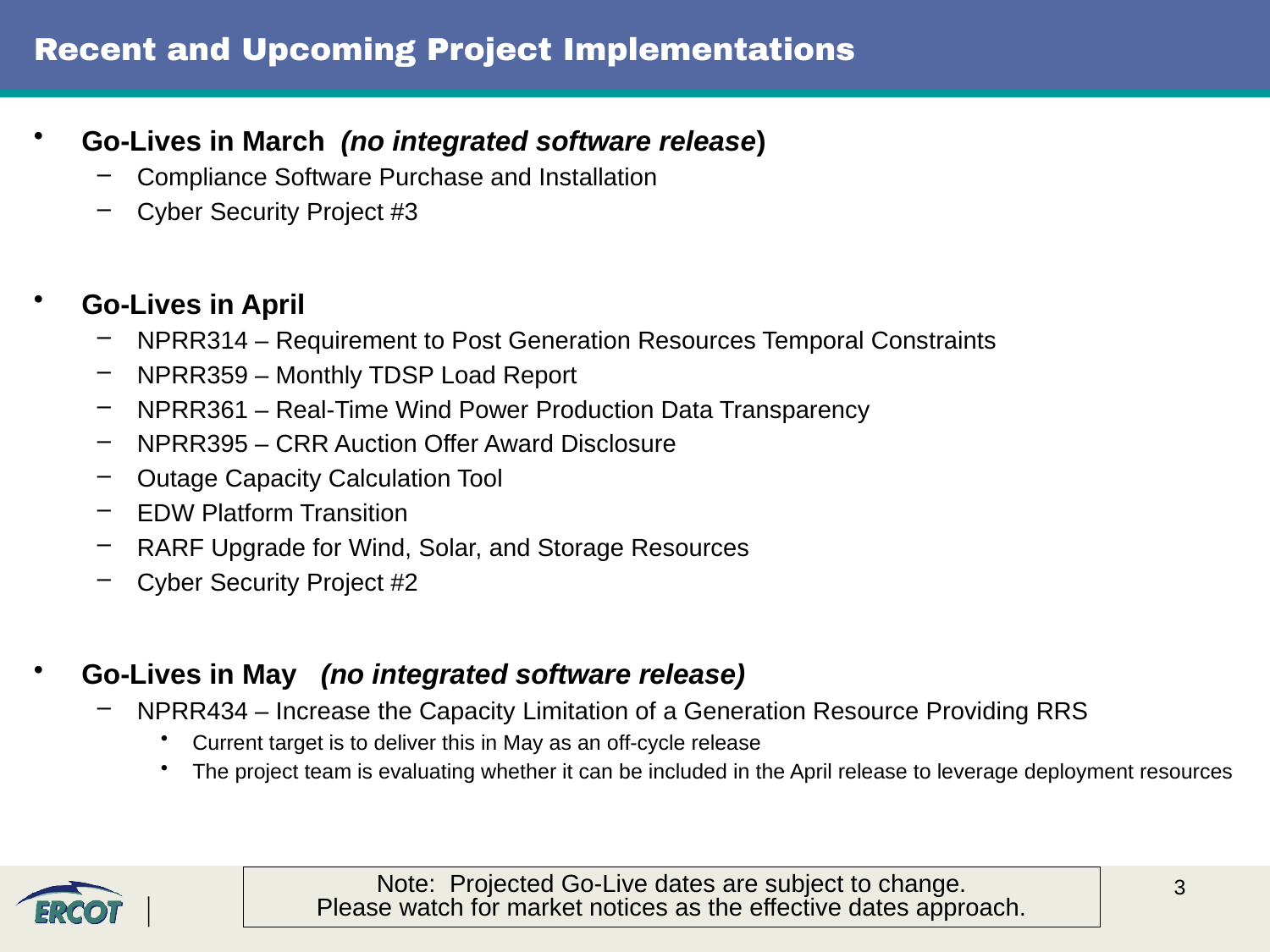

# Recent and Upcoming Project Implementations
Go-Lives in March  (no integrated software release)
Compliance Software Purchase and Installation
Cyber Security Project #3

Go-Lives in April
NPRR314 – Requirement to Post Generation Resources Temporal Constraints
NPRR359 – Monthly TDSP Load Report
NPRR361 – Real-Time Wind Power Production Data Transparency
NPRR395 – CRR Auction Offer Award Disclosure
Outage Capacity Calculation Tool
EDW Platform Transition
RARF Upgrade for Wind, Solar, and Storage Resources
Cyber Security Project #2

Go-Lives in May   (no integrated software release)
NPRR434 – Increase the Capacity Limitation of a Generation Resource Providing RRS
Current target is to deliver this in May as an off-cycle release
The project team is evaluating whether it can be included in the April release to leverage deployment resources
Note:  Projected Go-Live dates are subject to change.
Please watch for market notices as the effective dates approach.